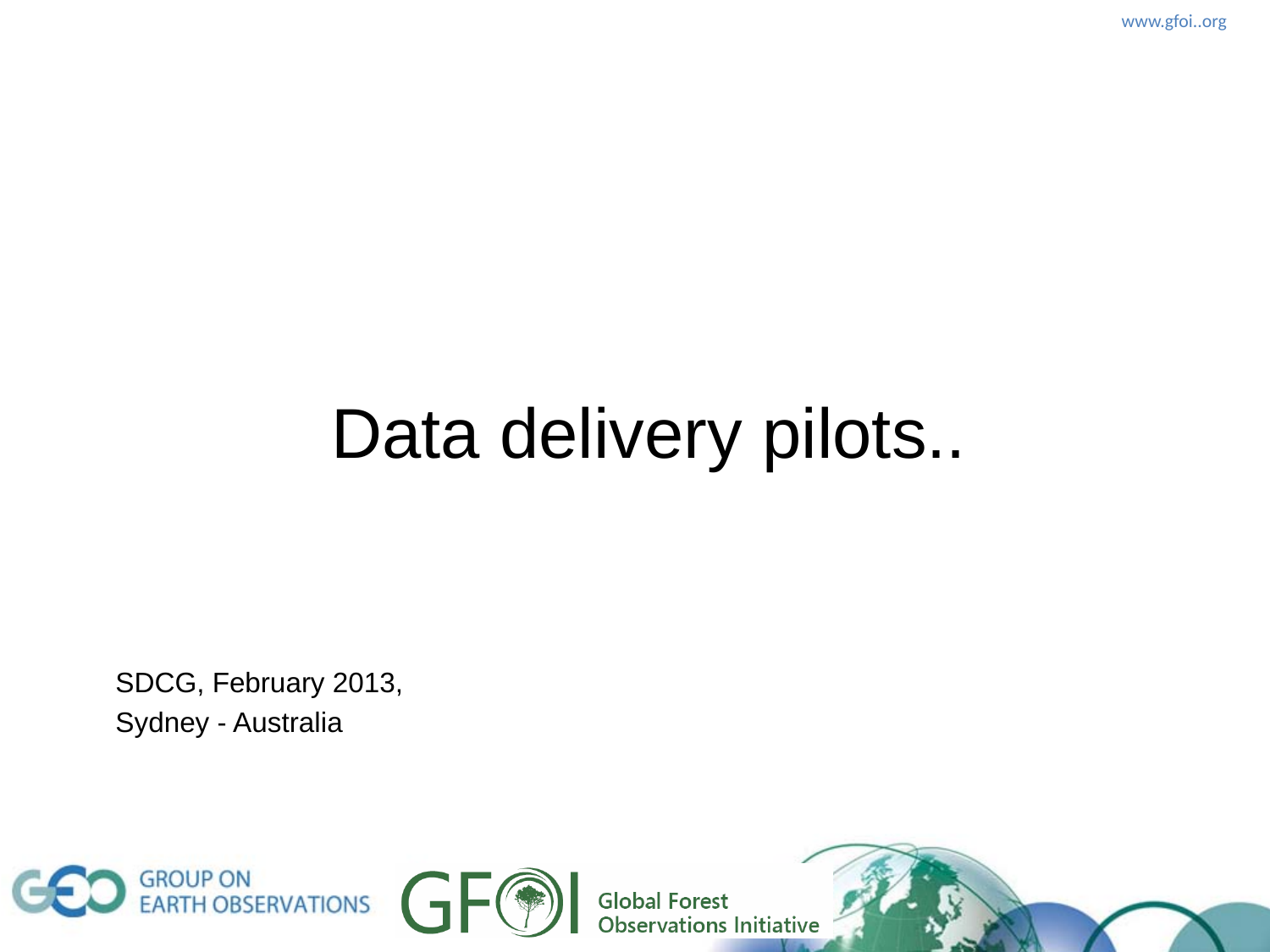

# Data delivery pilots..
 SDCG, February 2013,
 Sydney - Australia